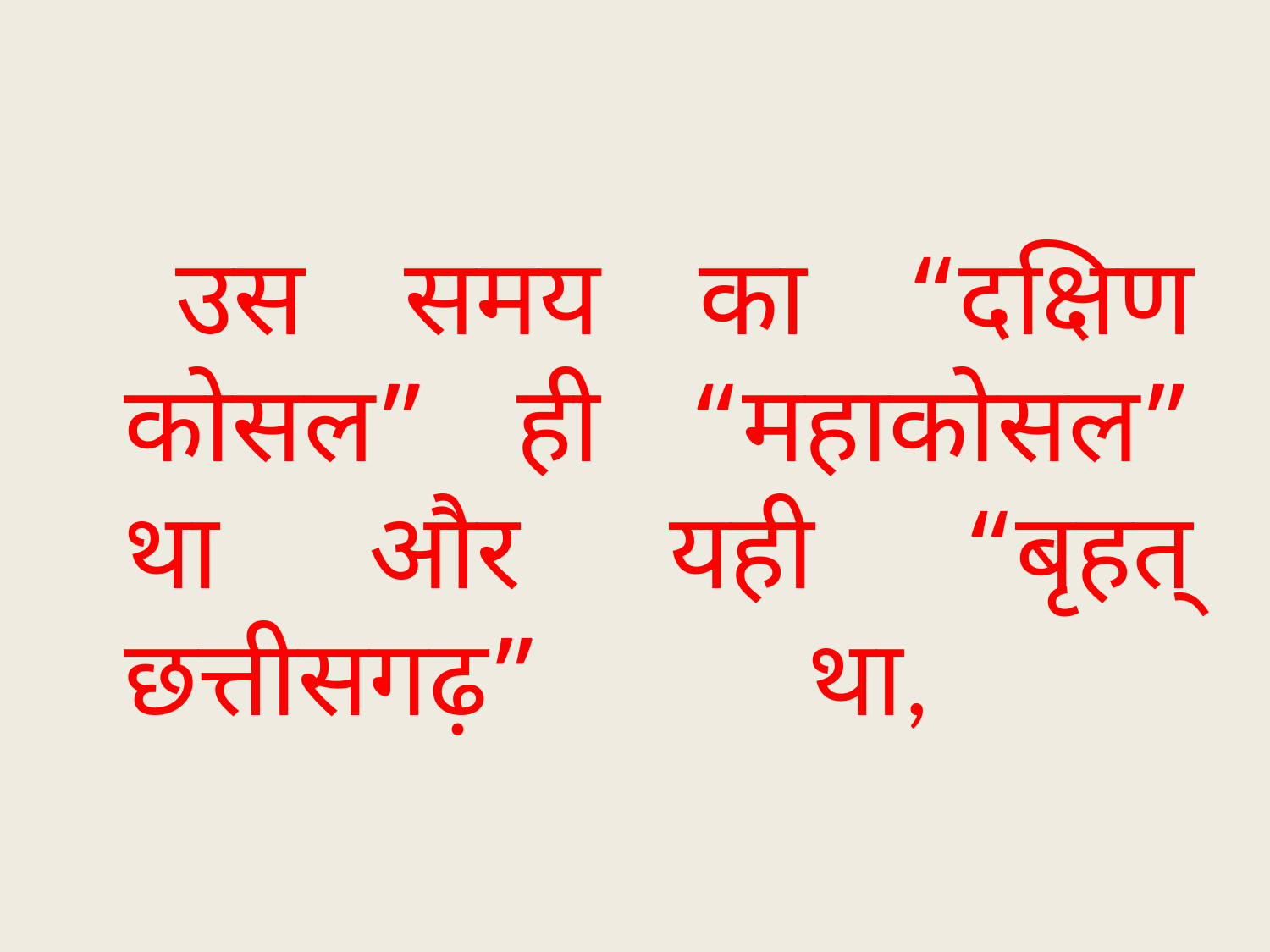

#
 उस समय का “दक्षिण कोसल” ही “महाकोसल” था और यही “बृहत् छत्तीसगढ़” था,